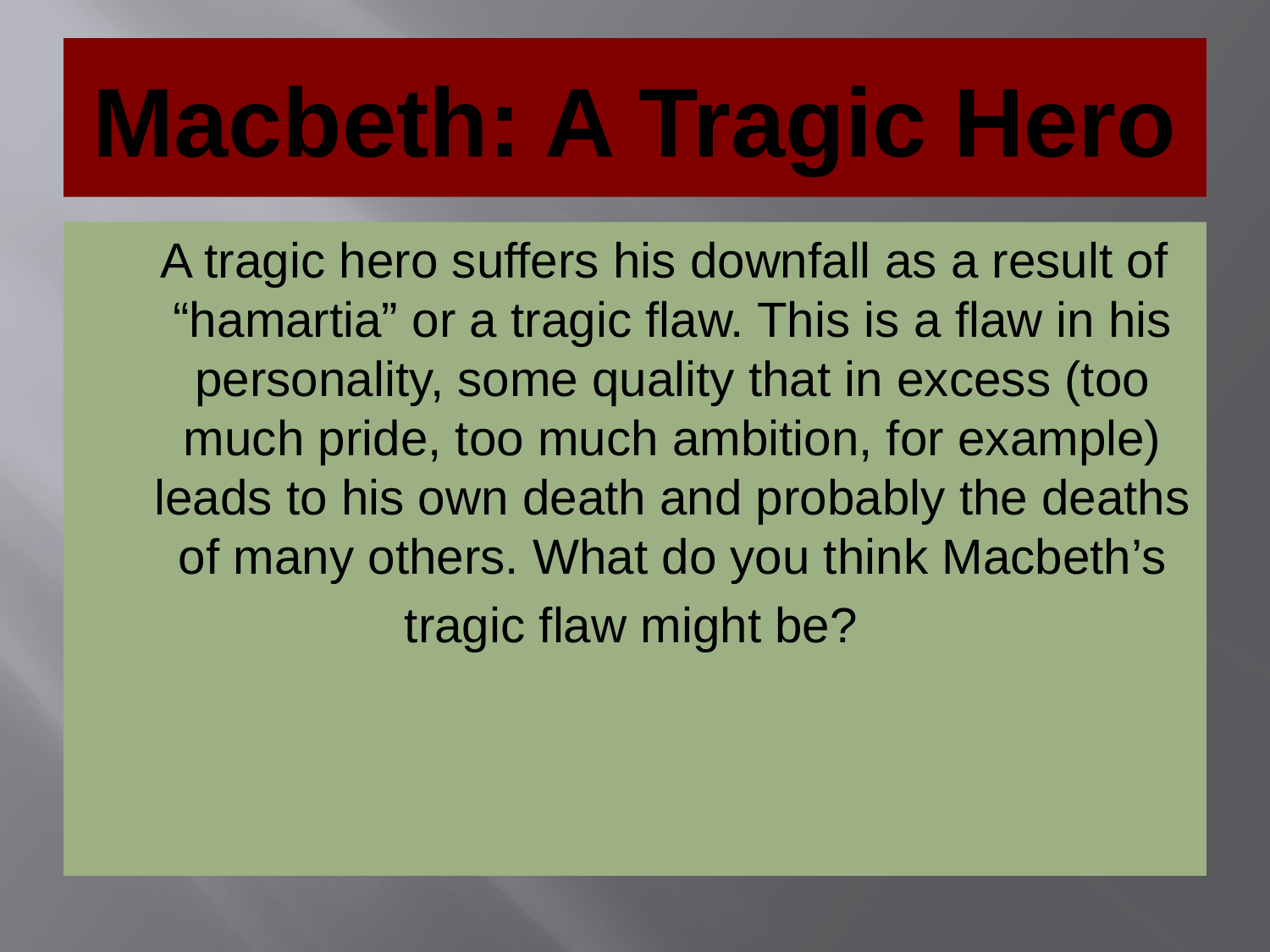

# Macbeth: A Tragic Hero
   A tragic hero suffers his downfall as a result of “hamartia” or a tragic flaw. This is a flaw in his personality, some quality that in excess (too much pride, too much ambition, for example) leads to his own death and probably the deaths of many others. What do you think Macbeth’s
tragic flaw might be?